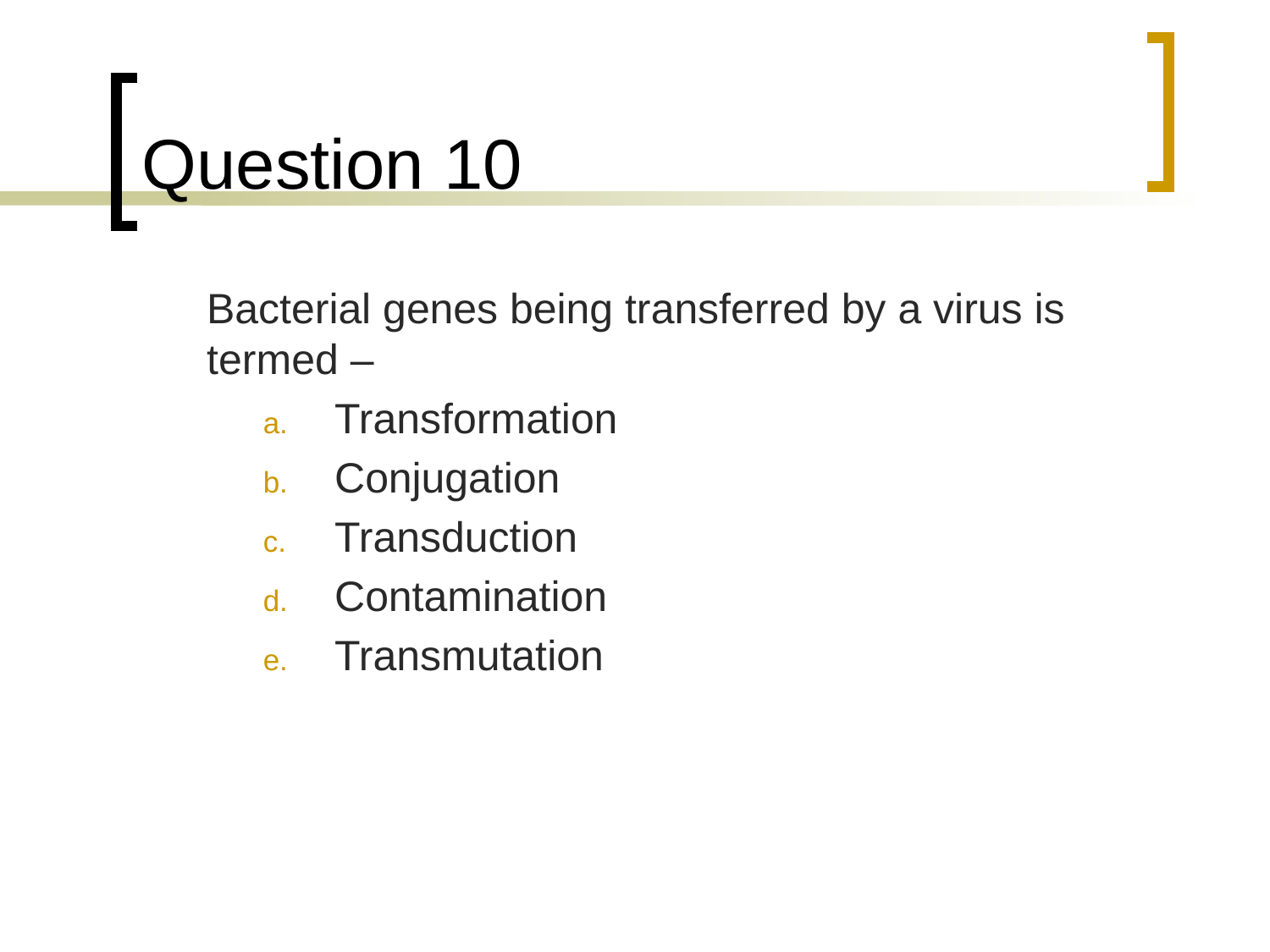

# Question 10
	Bacterial genes being transferred by a virus is termed –
Transformation
Conjugation
Transduction
Contamination
Transmutation